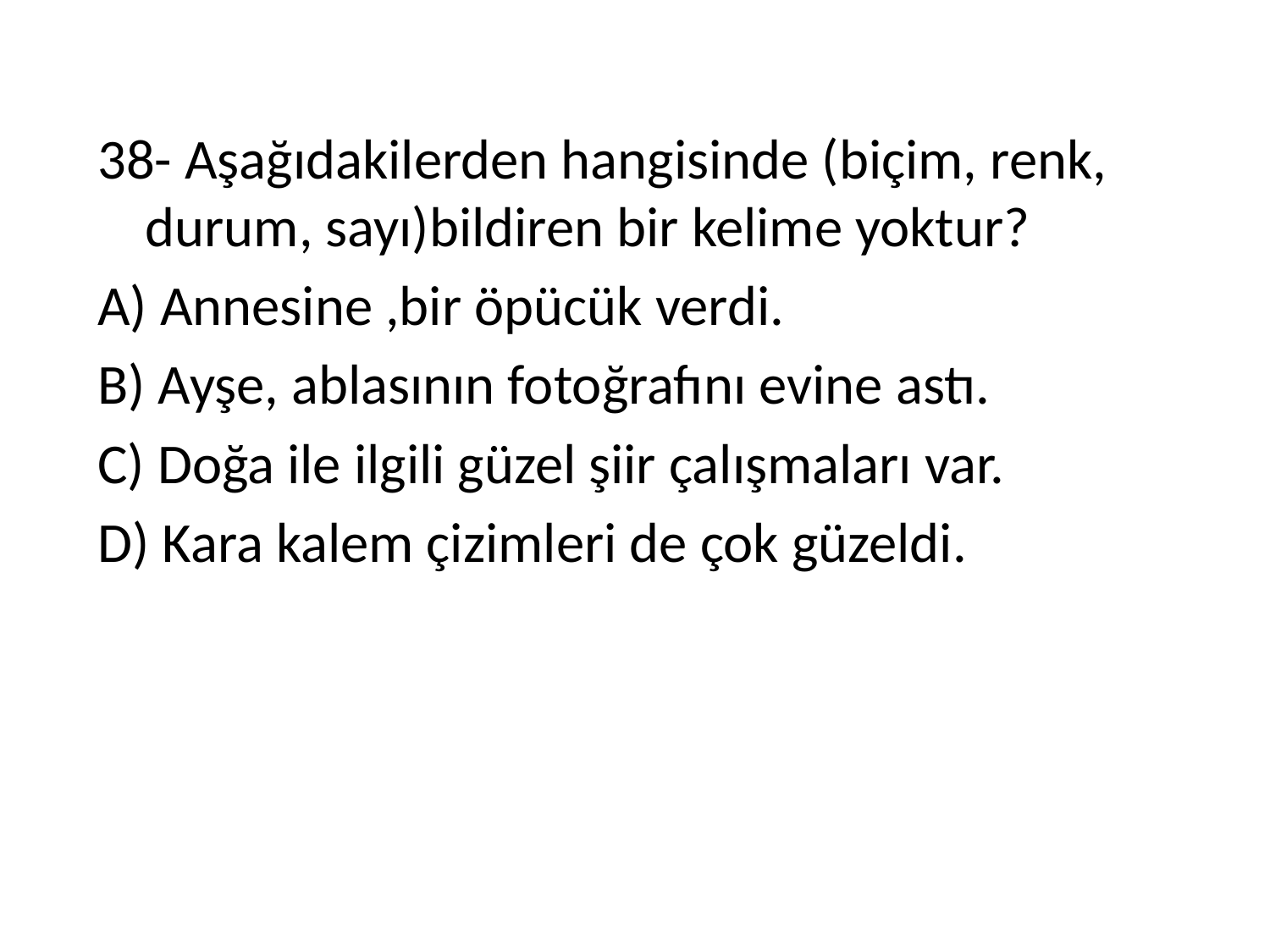

38- Aşağıdakilerden hangisinde (biçim, renk, durum, sayı)bildiren bir kelime yoktur?
A) Annesine ,bir öpücük verdi.
B) Ayşe, ablasının fotoğrafını evine astı.
C) Doğa ile ilgili güzel şiir çalışmaları var.
D) Kara kalem çizimleri de çok güzeldi.